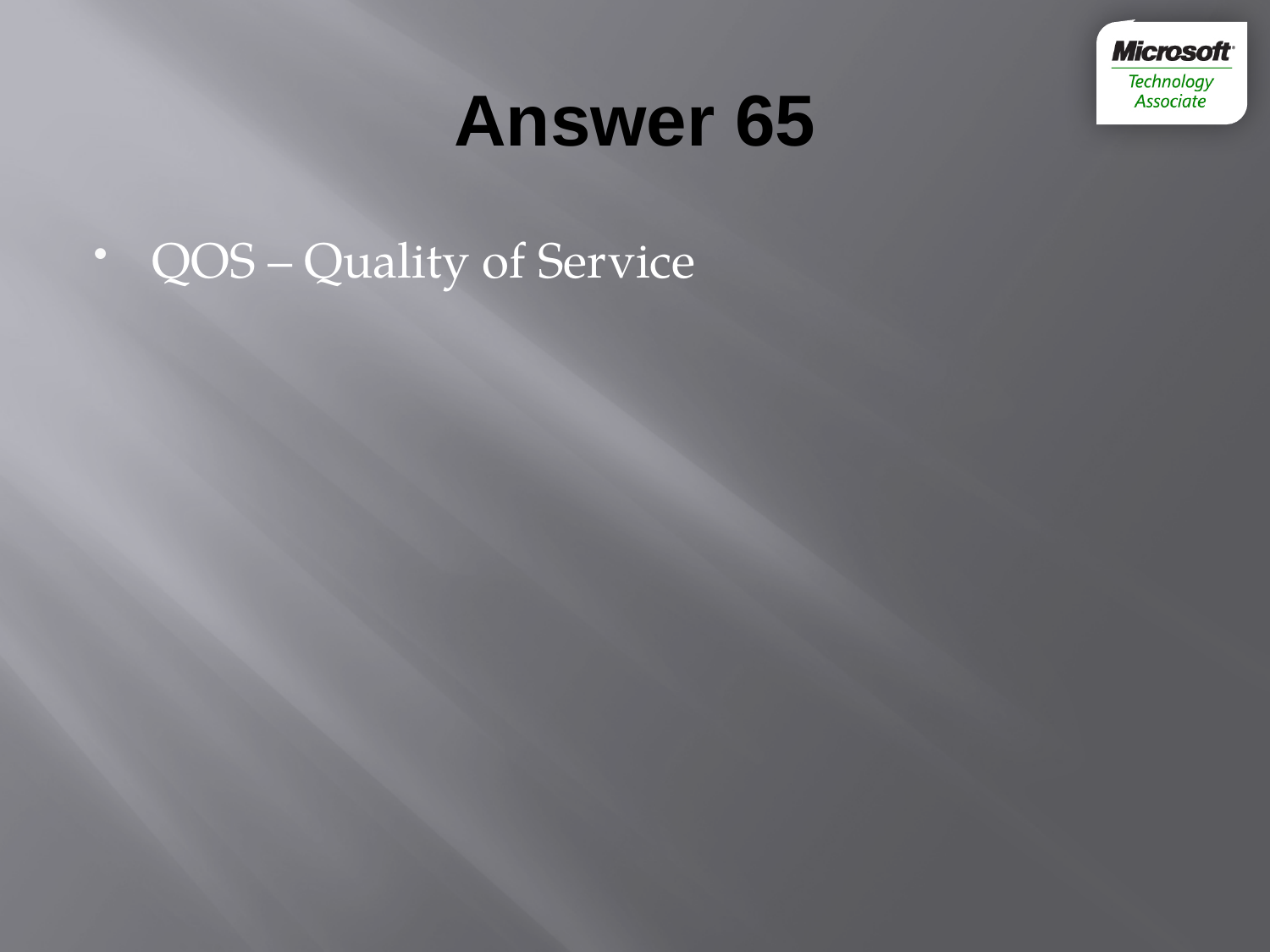

# Answer 65
QOS – Quality of Service